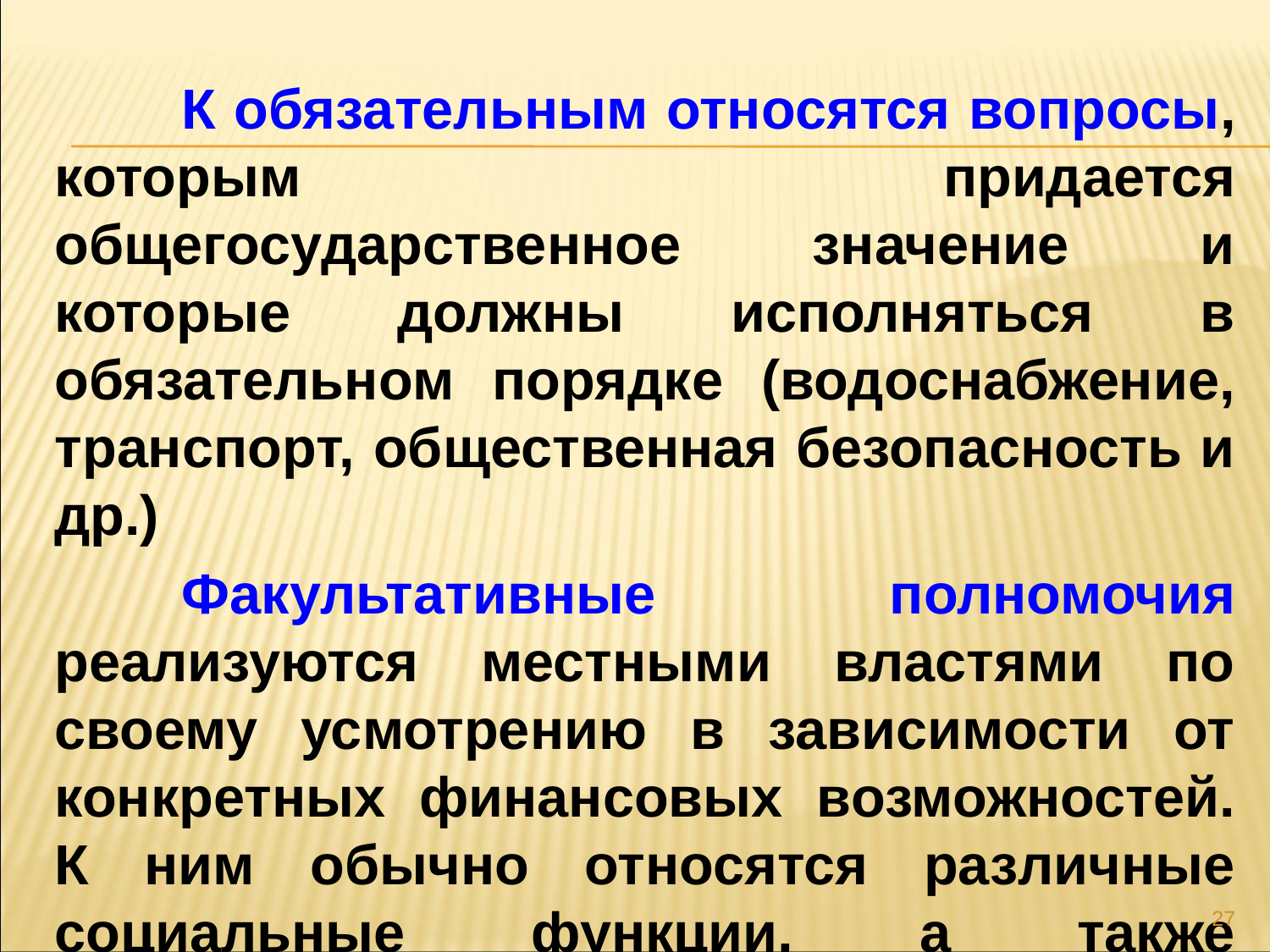

К обязательным относятся вопросы, которым придается общегосударственное значение и которые должны исполняться в обязательном порядке (водоснабжение, транспорт, общественная безопасность и др.)
	Факультативные полномочия реализуются местными властями по своему усмотрению в зависимости от конкретных финансовых возможностей. К ним обычно относятся различные социальные функции, а также культурные мероприятия.

27